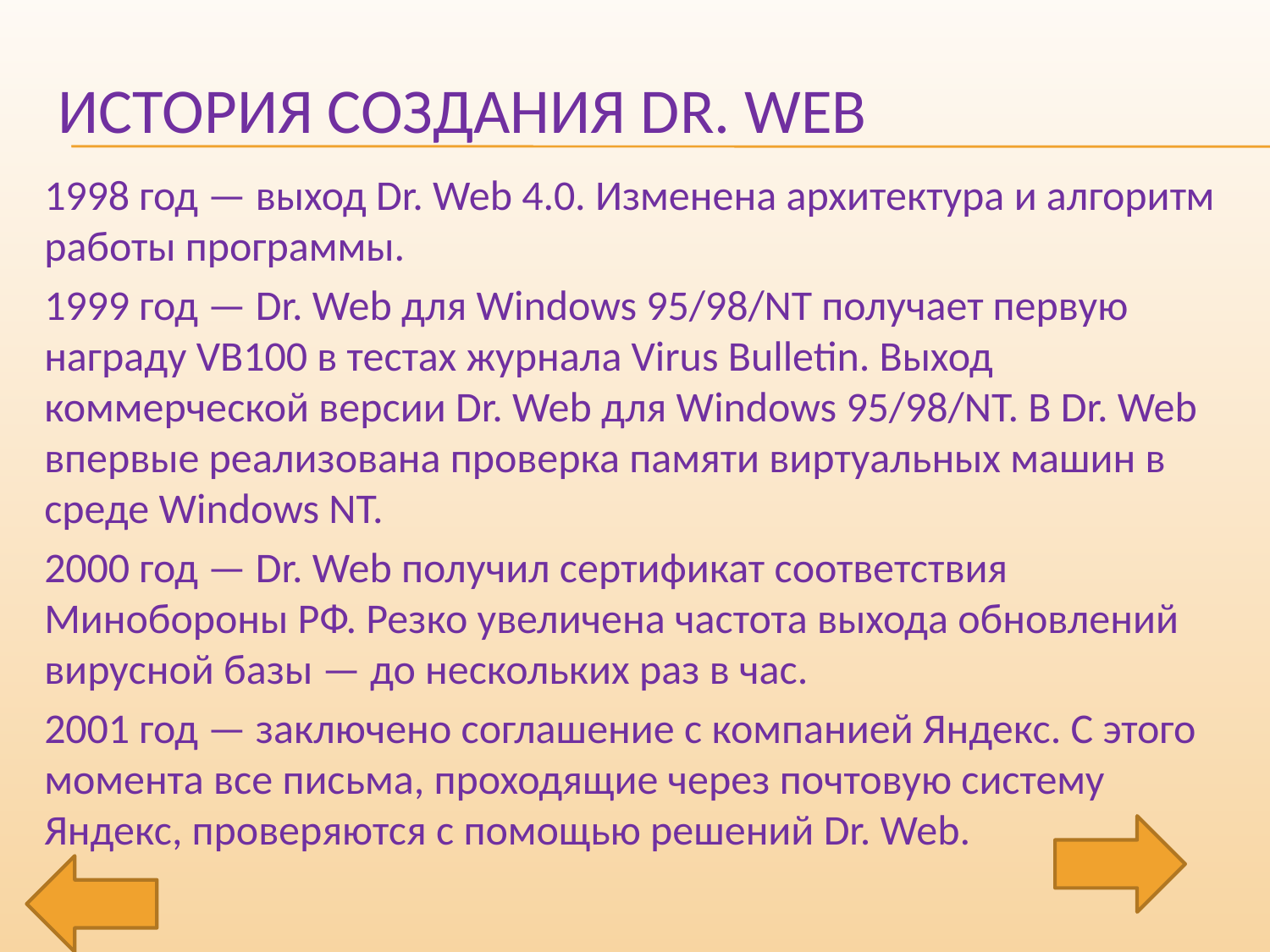

# История создания Dr. Web
1998 год — выход Dr. Web 4.0. Изменена архитектура и алгоритм работы программы.
1999 год — Dr. Web для Windows 95/98/NT получает первую награду VB100 в тестах журнала Virus Bulletin. Выход коммерческой версии Dr. Web для Windows 95/98/NT. В Dr. Web впервые реализована проверка памяти виртуальных машин в среде Windows NT.
2000 год — Dr. Web получил сертификат соответствия Минобороны РФ. Резко увеличена частота выхода обновлений вирусной базы — до нескольких раз в час.
2001 год — заключено соглашение с компанией Яндекс. С этого момента все письма, проходящие через почтовую систему Яндекс, проверяются с помощью решений Dr. Web.